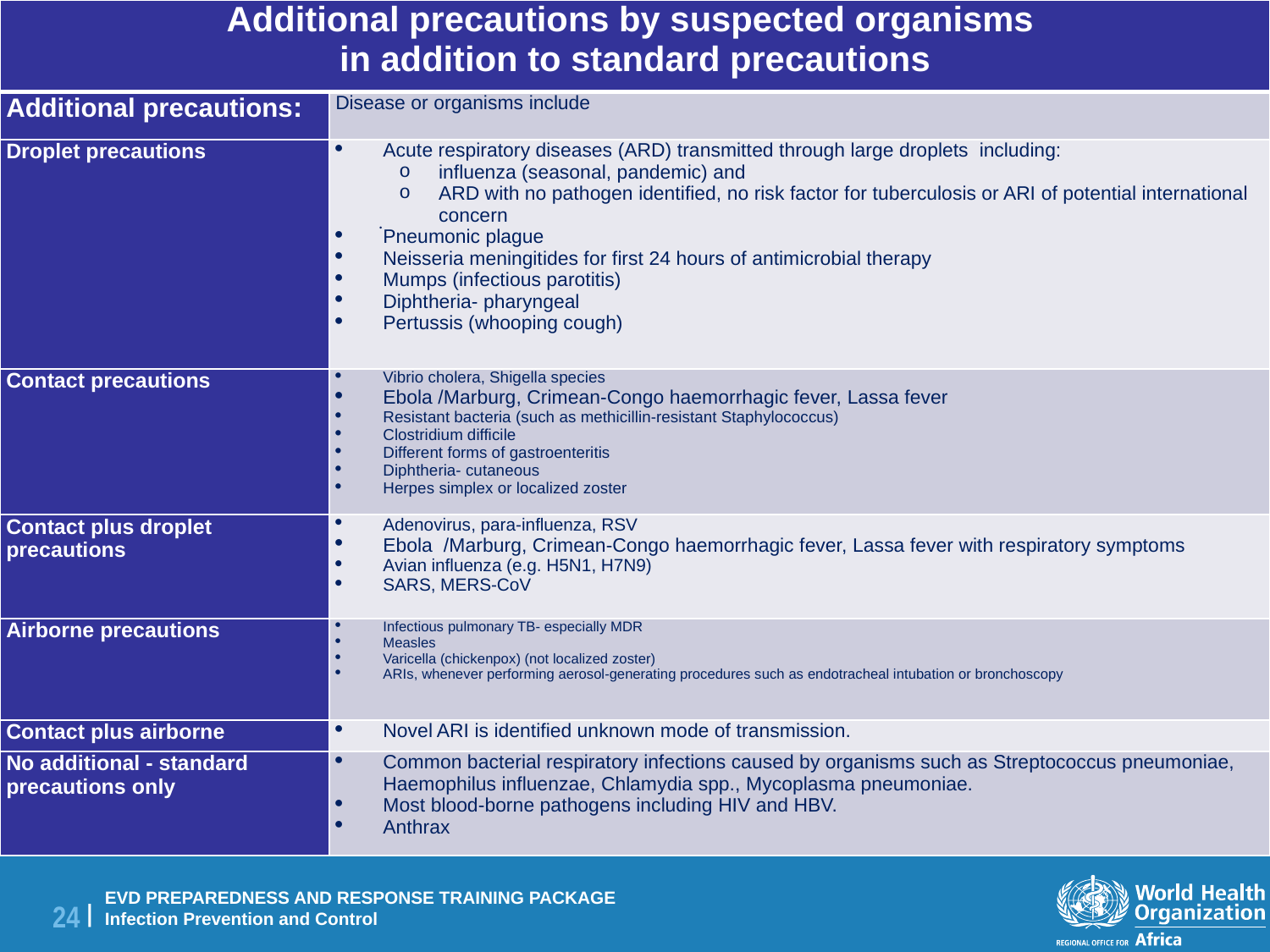

| Additional precautions by suspected organisms in addition to standard precautions |  |
| --- | --- |
| Additional precautions: | Disease or organisms include |
| Droplet precautions | Acute respiratory diseases (ARD) transmitted through large droplets  including: influenza (seasonal, pandemic) and ARD with no pathogen identified, no risk factor for tuberculosis or ARI of potential international  concern Pneumonic plague Neisseria meningitides for first 24 hours of antimicrobial therapy Mumps (infectious parotitis) Diphtheria- pharyngeal Pertussis (whooping cough) |
| Contact precautions | Vibrio cholera, Shigella species Ebola /Marburg, Crimean-Congo haemorrhagic fever, Lassa fever Resistant bacteria (such as methicillin-resistant Staphylococcus) Clostridium difficile Different forms of gastroenteritis Diphtheria- cutaneous Herpes simplex or localized zoster |
| Contact plus droplet precautions | Adenovirus, para-influenza, RSV Ebola  /Marburg, Crimean-Congo haemorrhagic fever, Lassa fever with respiratory symptoms Avian influenza (e.g. H5N1, H7N9) SARS, MERS-CoV |
| Airborne precautions | Infectious pulmonary TB- especially MDR Measles Varicella (chickenpox) (not localized zoster) ARIs, whenever performing aerosol-generating procedures such as endotracheal intubation or bronchoscopy |
| Contact plus airborne | Novel ARI is identified unknown mode of transmission. |
| No additional - standard precautions only | Common bacterial respiratory infections caused by organisms such as Streptococcus pneumoniae, Haemophilus influenzae, Chlamydia spp., Mycoplasma pneumoniae. Most blood-borne pathogens including HIV and HBV. Anthrax |
.